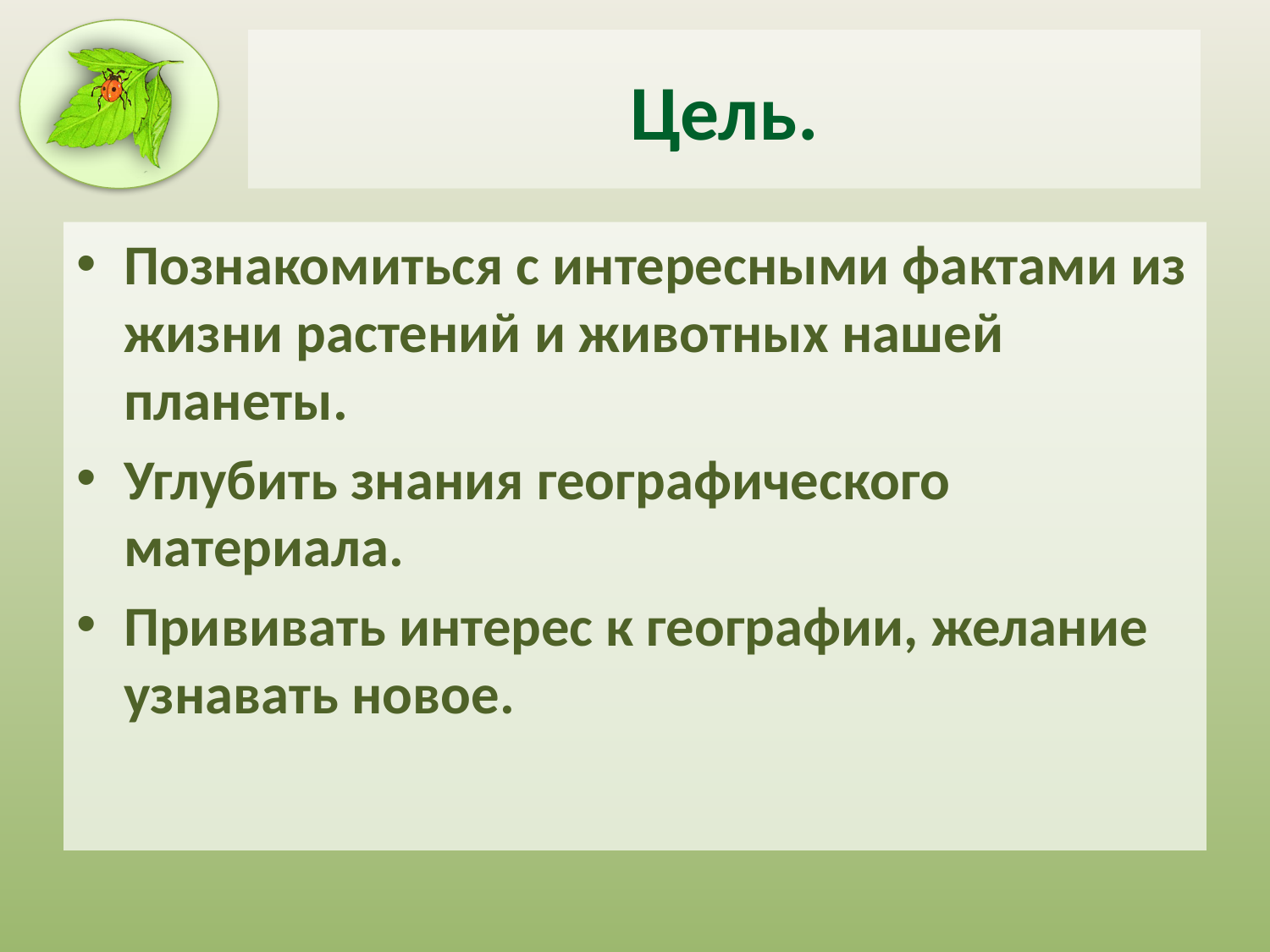

# Цель.
Познакомиться с интересными фактами из жизни растений и животных нашей планеты.
Углубить знания географического материала.
Прививать интерес к географии, желание узнавать новое.